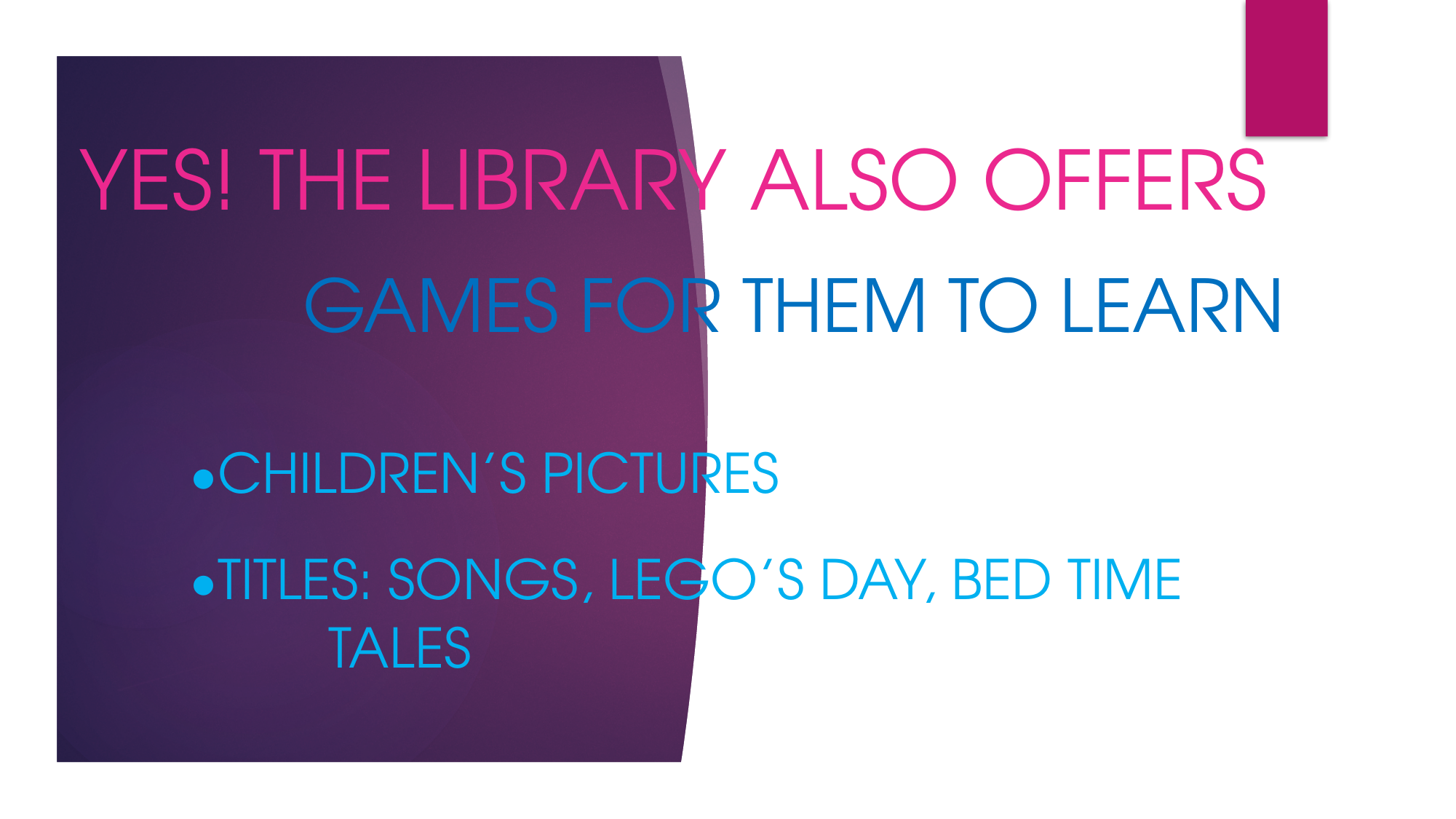

YES! THE LIBRARY ALSO OFFERS
# GAMES FOR THEM TO LEARN •CHILDREN’S PICTURES
	•TITLES: SONGS, LEGO’S DAY, BED TIME   	    	 	  TALES